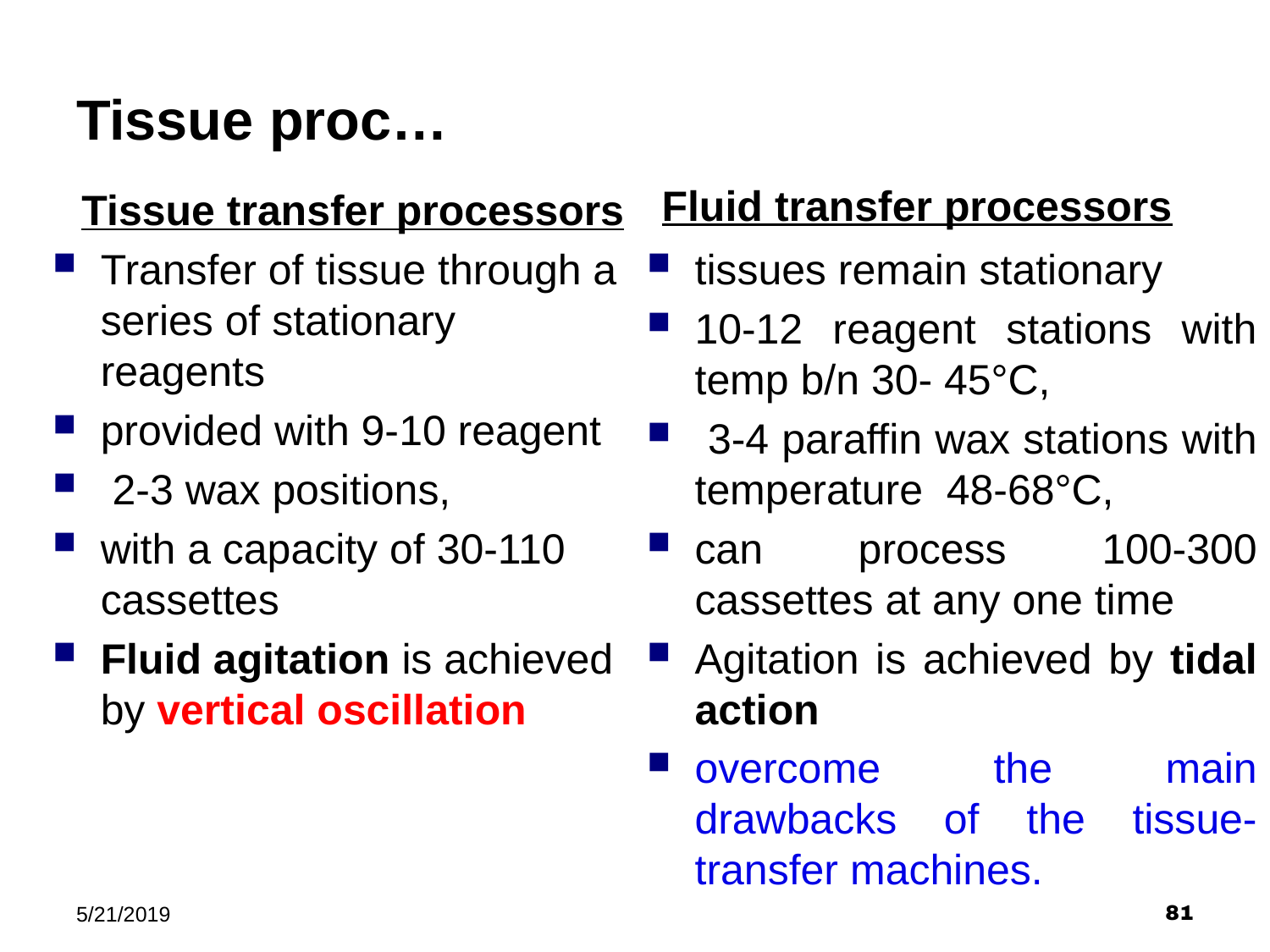

# Tissue proc…
Fluid transfer processors
Tissue transfer processors
tissues remain stationary
10-12 reagent stations with temp b/n 30- 45°C,
 3-4 paraffin wax stations with temperature  48-68°C,
can process 100-300 cassettes at any one time
Agitation is achieved by tidal action
overcome the main drawbacks of the tissue-transfer machines.

Transfer of tissue through a series of stationary reagents
provided with 9-10 reagent
 2-3 wax positions,
with a capacity of 30-110 cassettes
Fluid agitation is achieved by vertical oscillation
5/21/2019
81